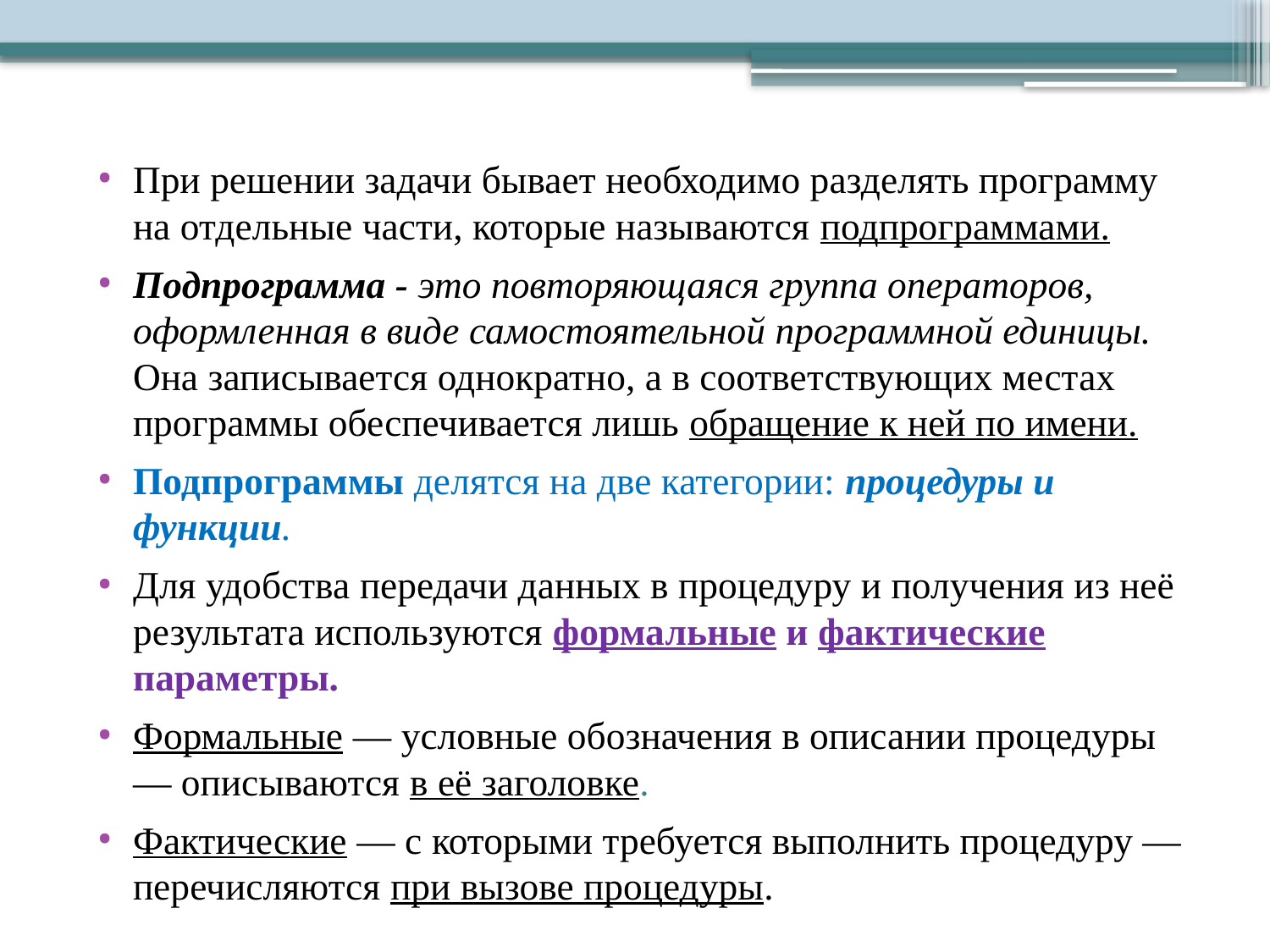

При решении задачи бывает необходимо разделять программу на отдельные части, которые называются подпрограммами.
Подпрограмма - это повторяющаяся группа операторов, оформленная в виде самостоятельной программной единицы. Она записывается однократно, а в соответствующих местах программы обеспечивается лишь обращение к ней по имени.
Подпрограммы делятся на две категории: процедуры и функции.
Для удобства передачи данных в процедуру и получения из неё результата используются формальные и фактические параметры.
Формальные — условные обозначения в описании процедуры — описываются в её заголовке.
Фактические — с которыми требуется выполнить процедуру — перечисляются при вызове процедуры.